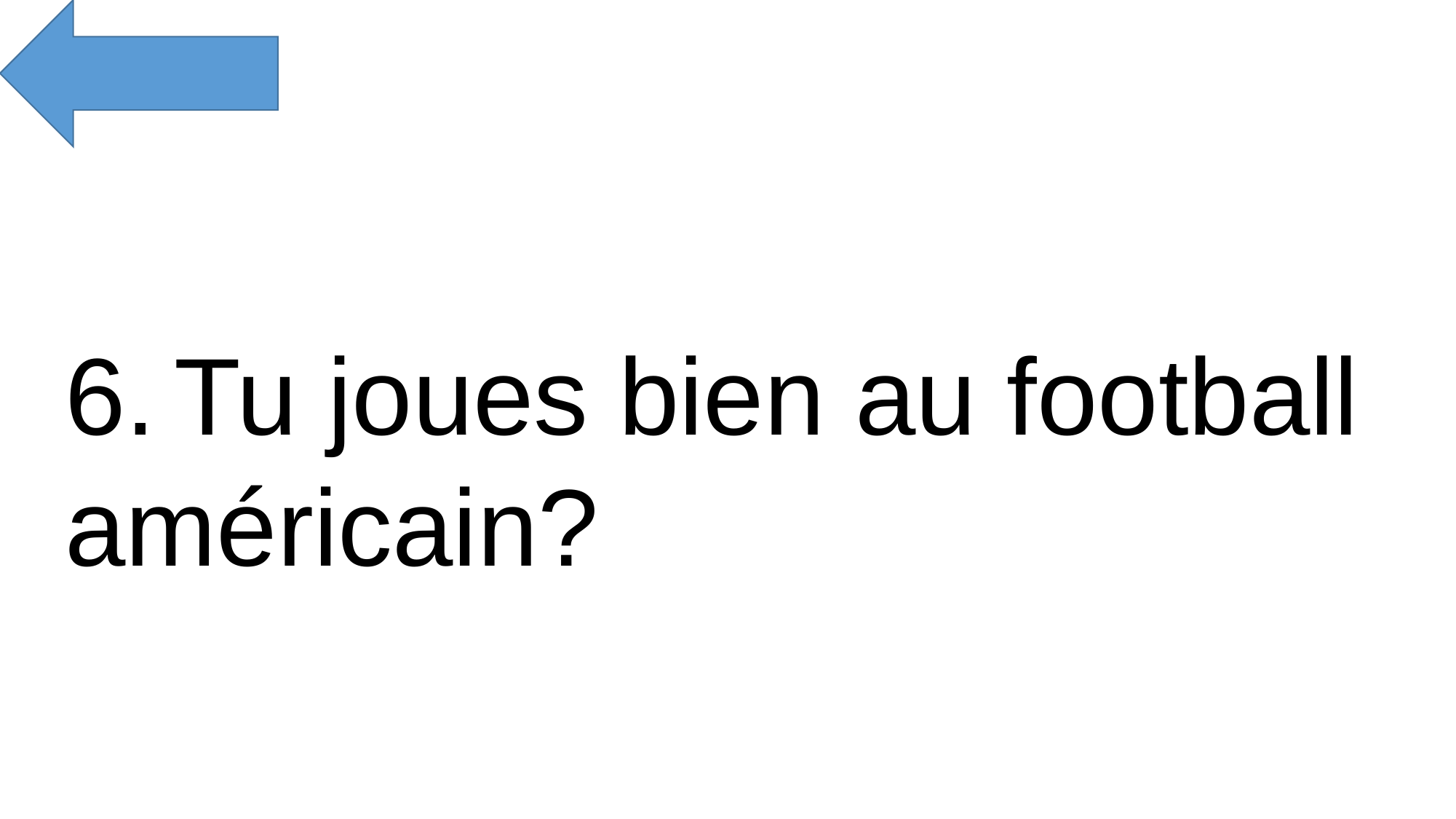

6.	Tu joues bien au football américain?